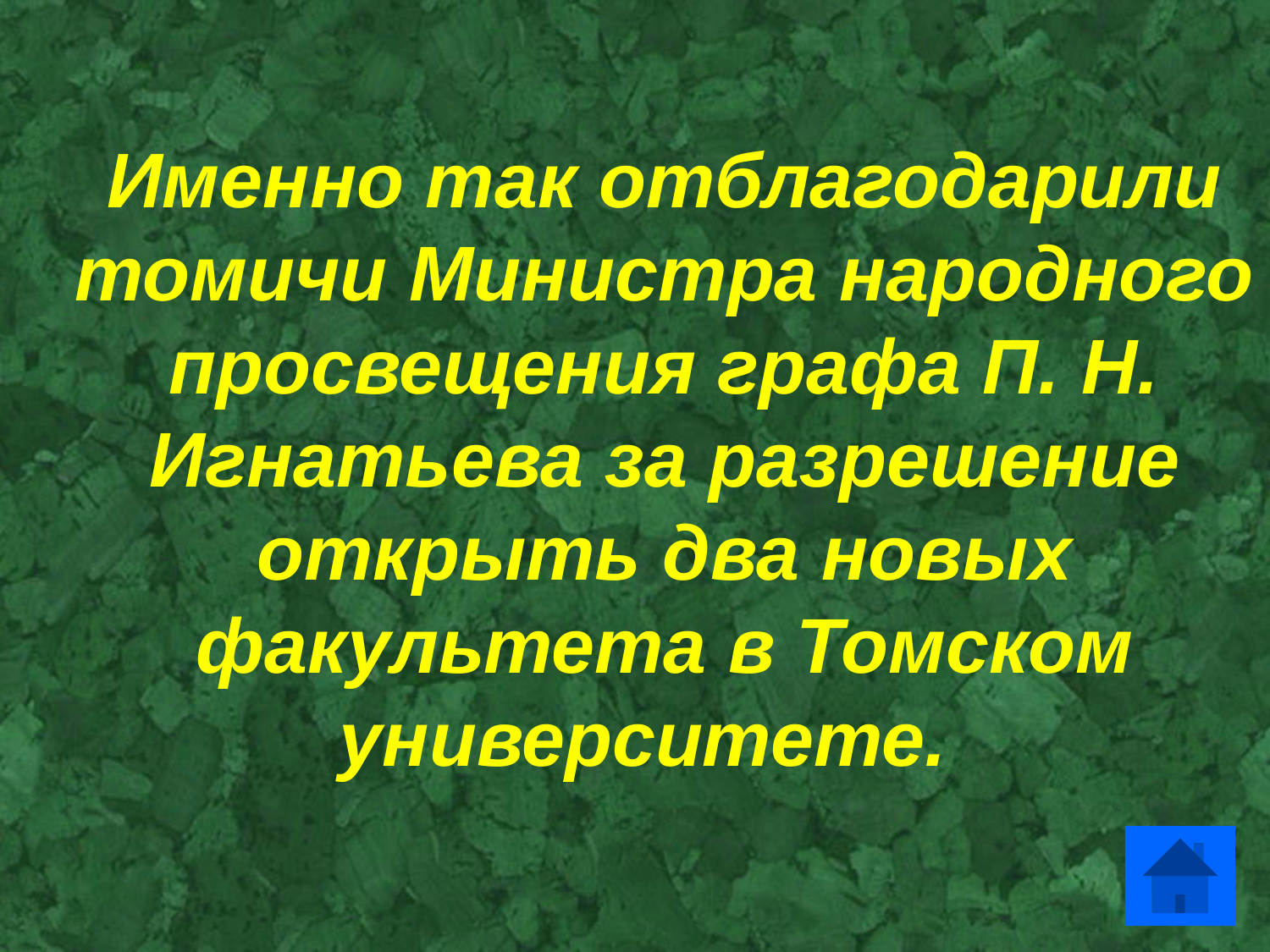

Именно так отблагодарили томичи Министра народного просвещения графа П. Н. Игнатьева за разрешение открыть два новых факультета в Томском университете.